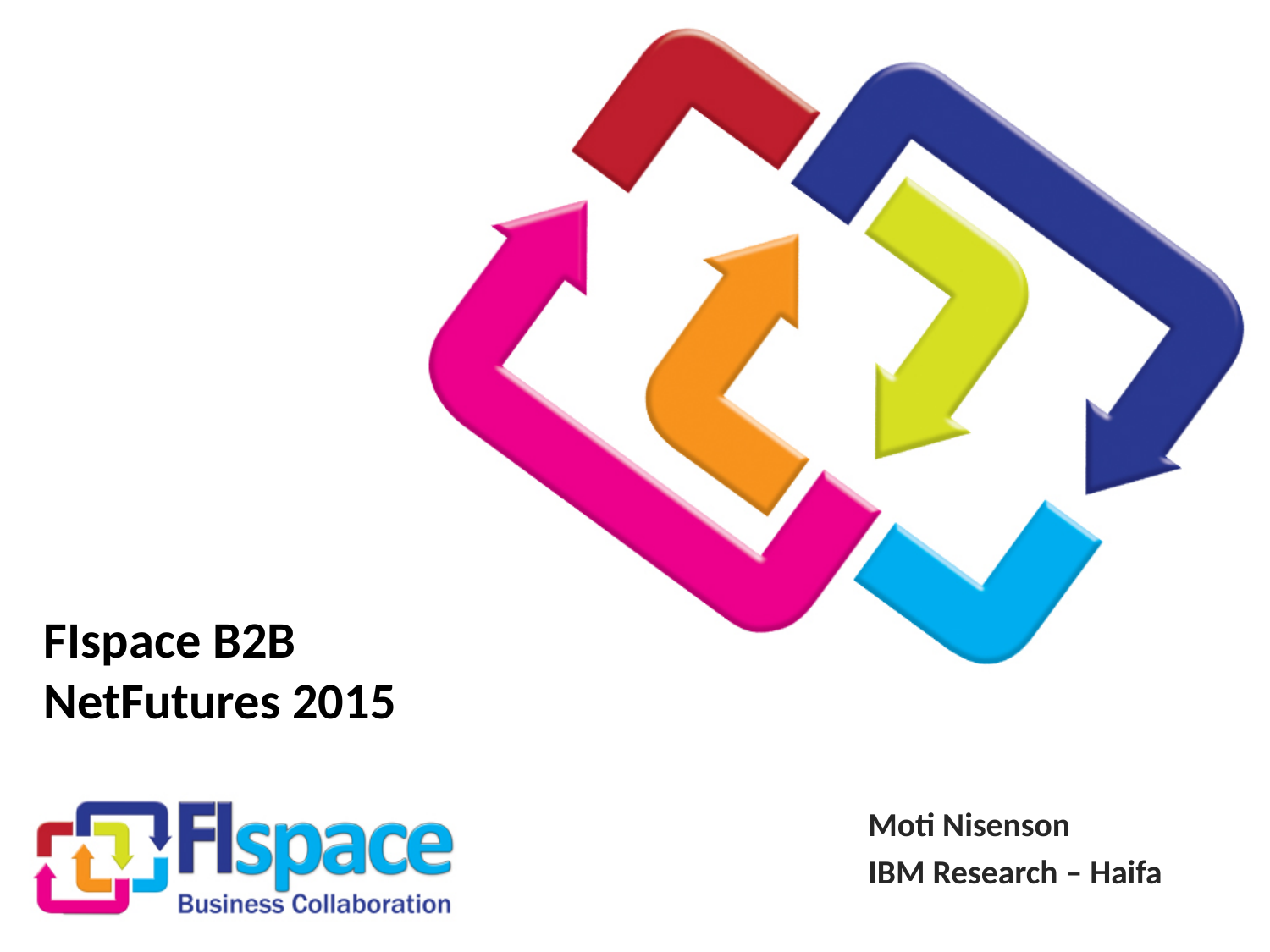

# FIspace B2B NetFutures 2015
Moti Nisenson
IBM Research – Haifa